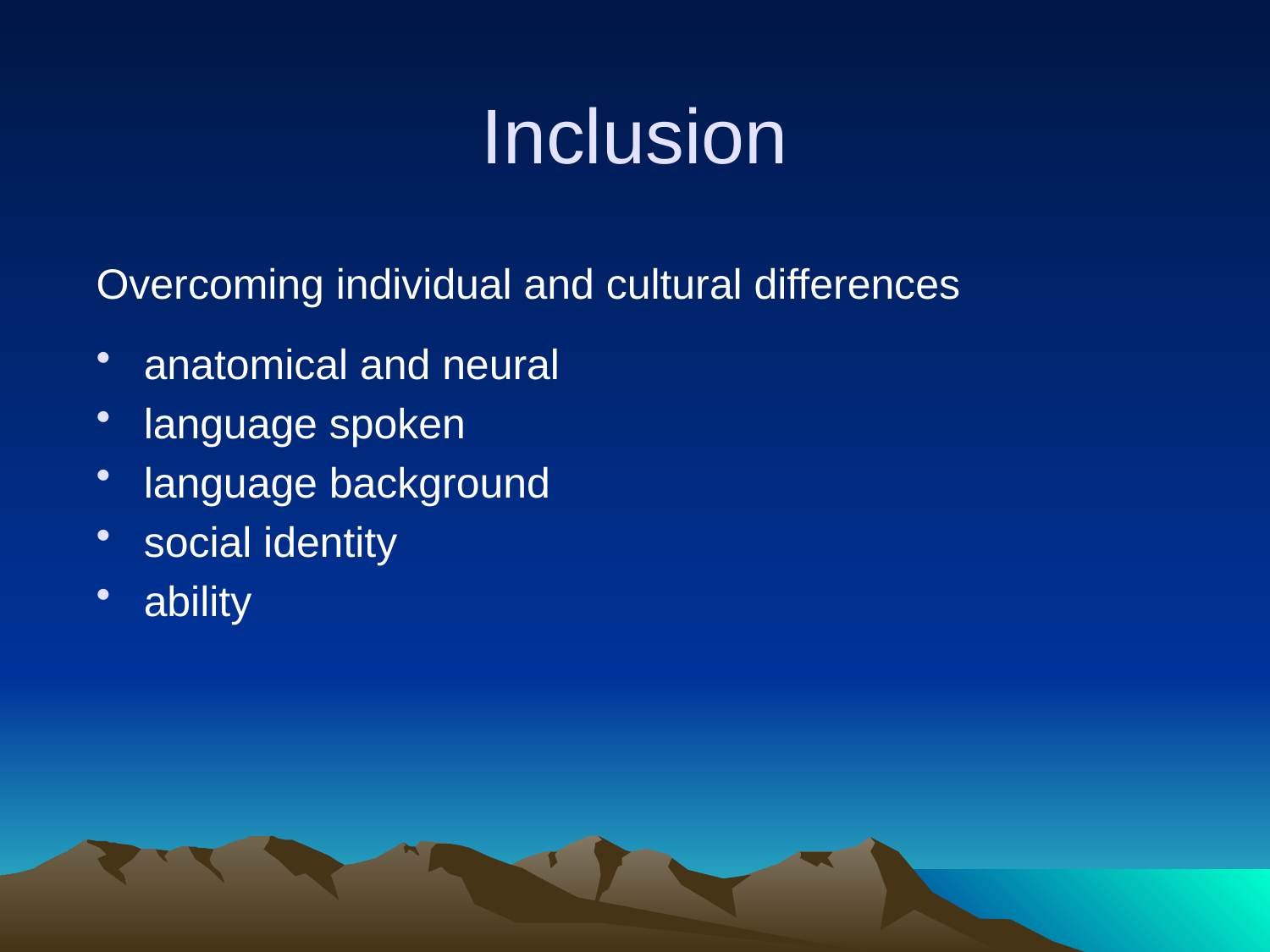

Inclusion
Overcoming individual and cultural differences
anatomical and neural
language spoken
language background
social identity
ability